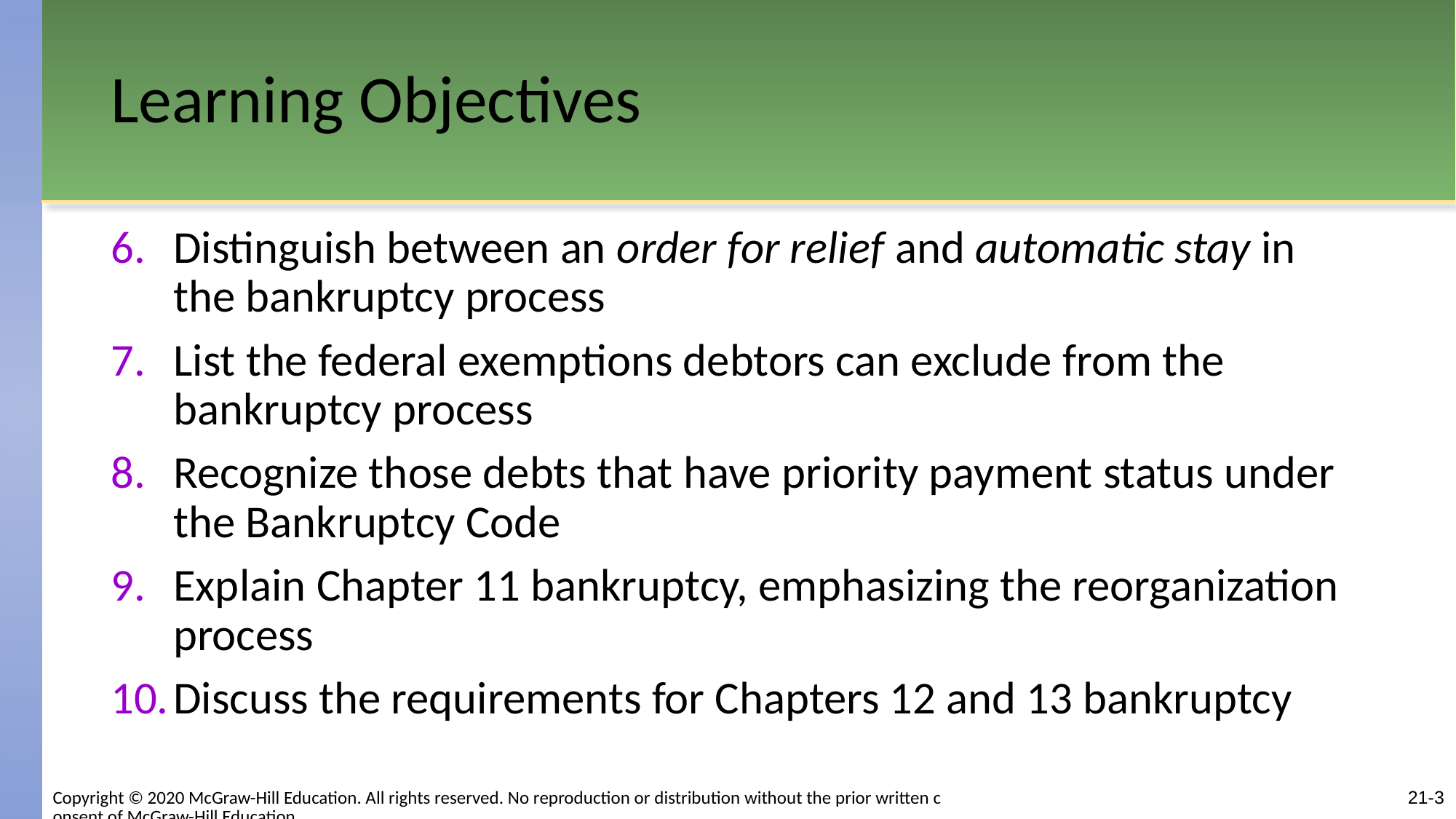

# Learning Objectives
Distinguish between an order for relief and automatic stay in the bankruptcy process
List the federal exemptions debtors can exclude from the bankruptcy process
Recognize those debts that have priority payment status under the Bankruptcy Code
Explain Chapter 11 bankruptcy, emphasizing the reorganization process
Discuss the requirements for Chapters 12 and 13 bankruptcy
Copyright © 2020 McGraw-Hill Education. All rights reserved. No reproduction or distribution without the prior written consent of McGraw-Hill Education.
21-3